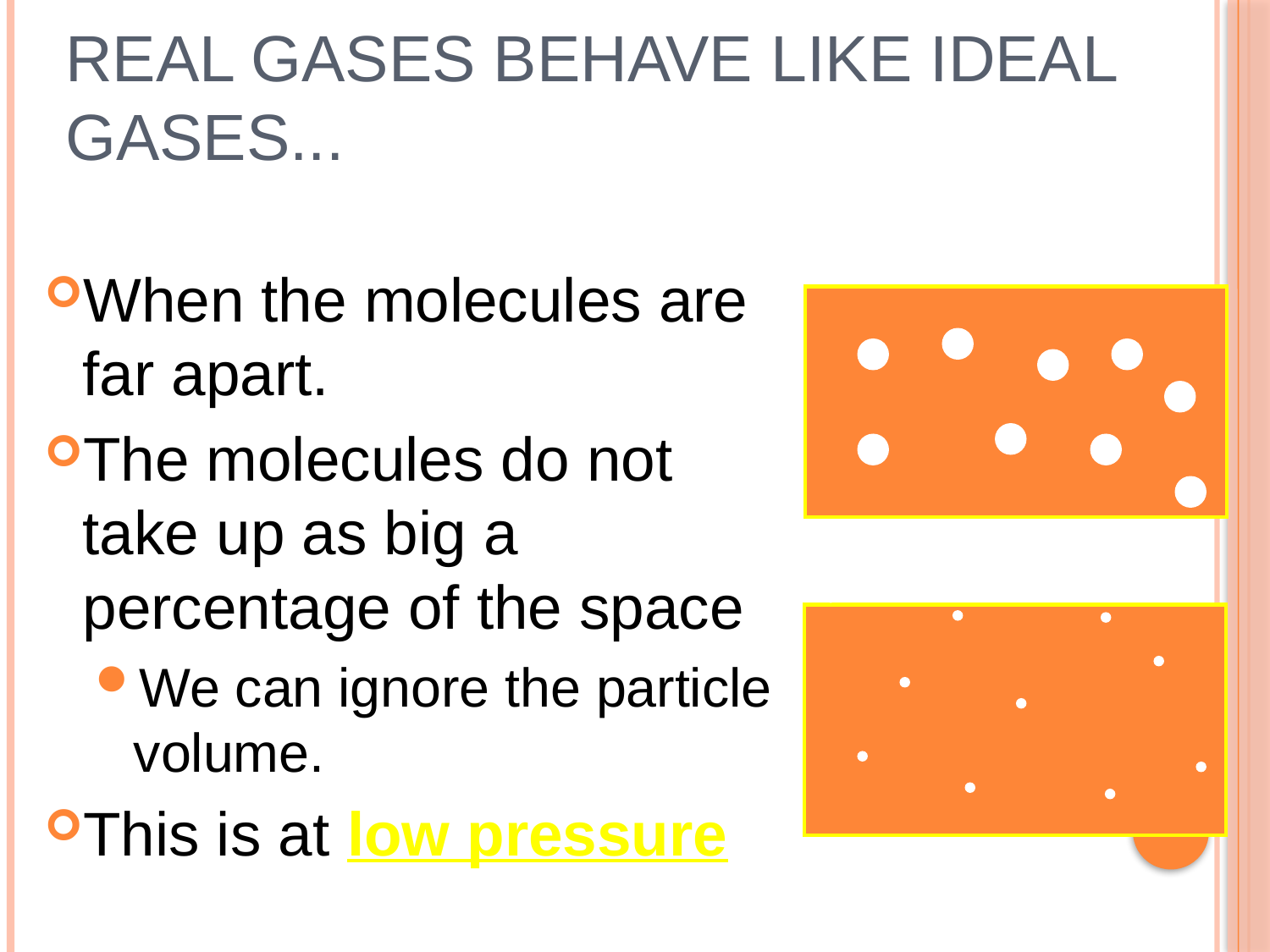

# Real Gases behave like Ideal Gases...
When the molecules are far apart.
The molecules do not take up as big a percentage of the space
We can ignore the particle volume.
This is at low pressure